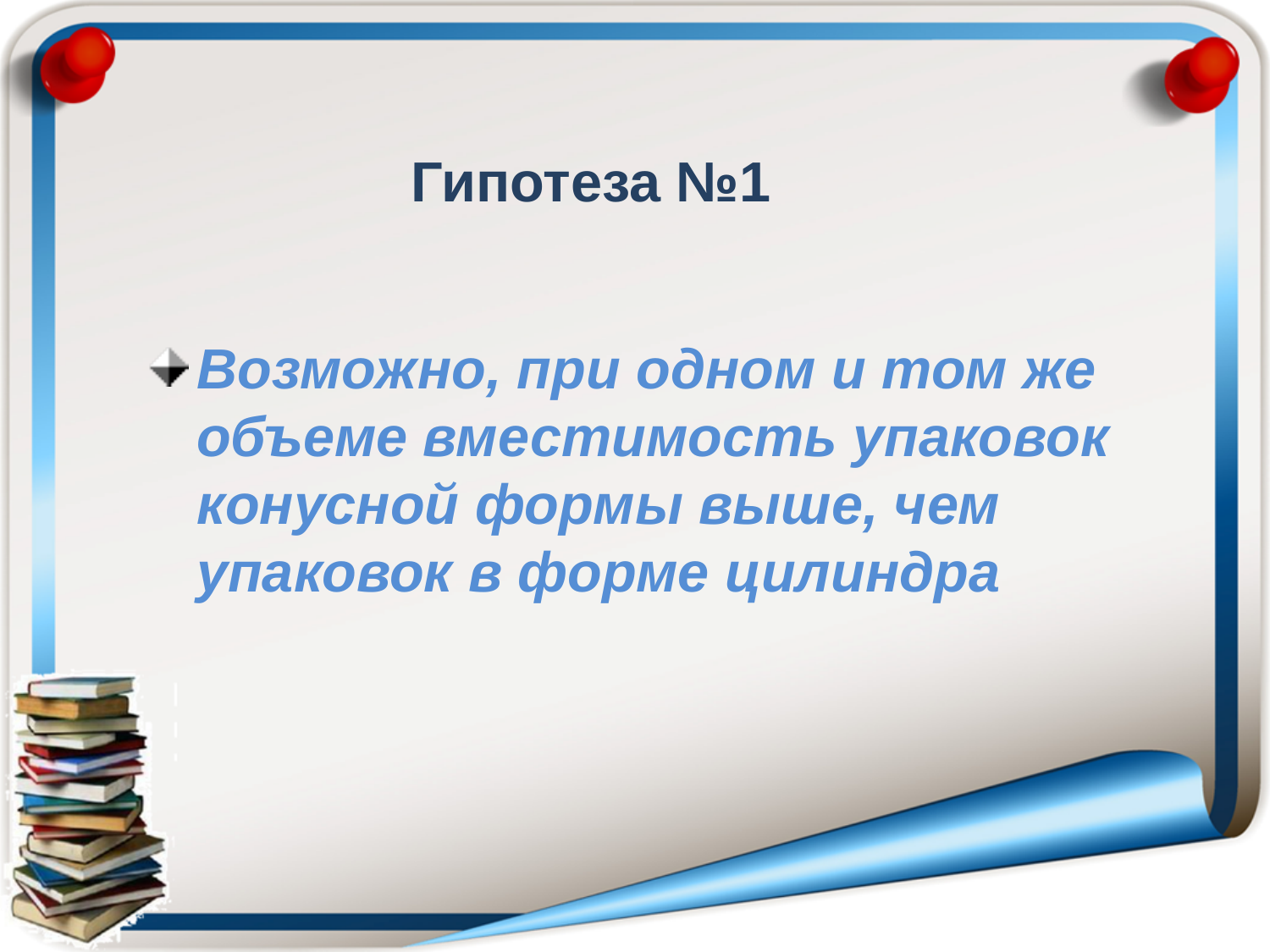

Гипотеза №1
Возможно, при одном и том же объеме вместимость упаковок конусной формы выше, чем упаковок в форме цилиндра